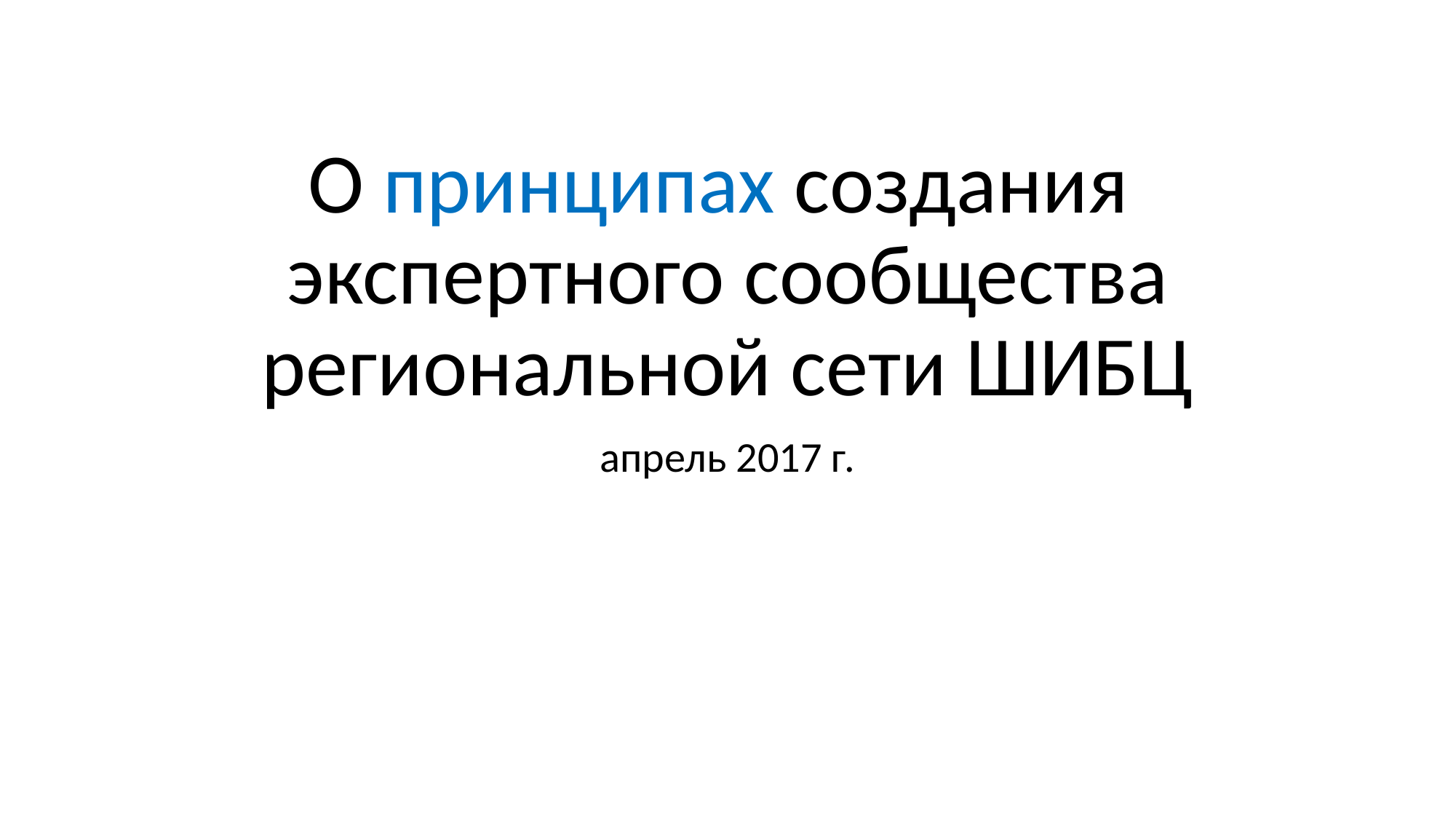

# О принципах создания экспертного сообщества региональной сети ШИБЦ
апрель 2017 г.